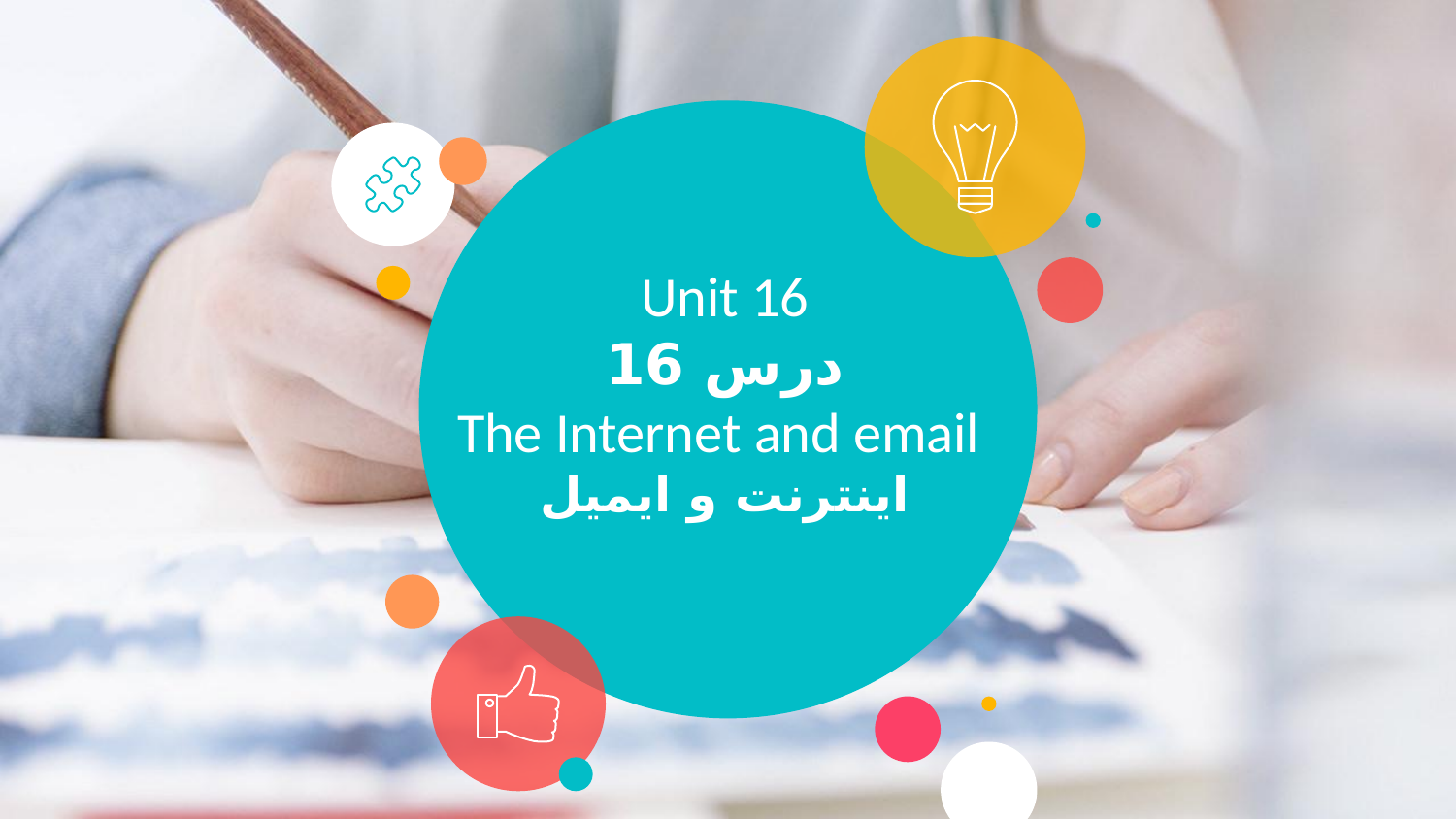

# Unit 16 درس 16 The Internet and email اینترنت و ایمیل